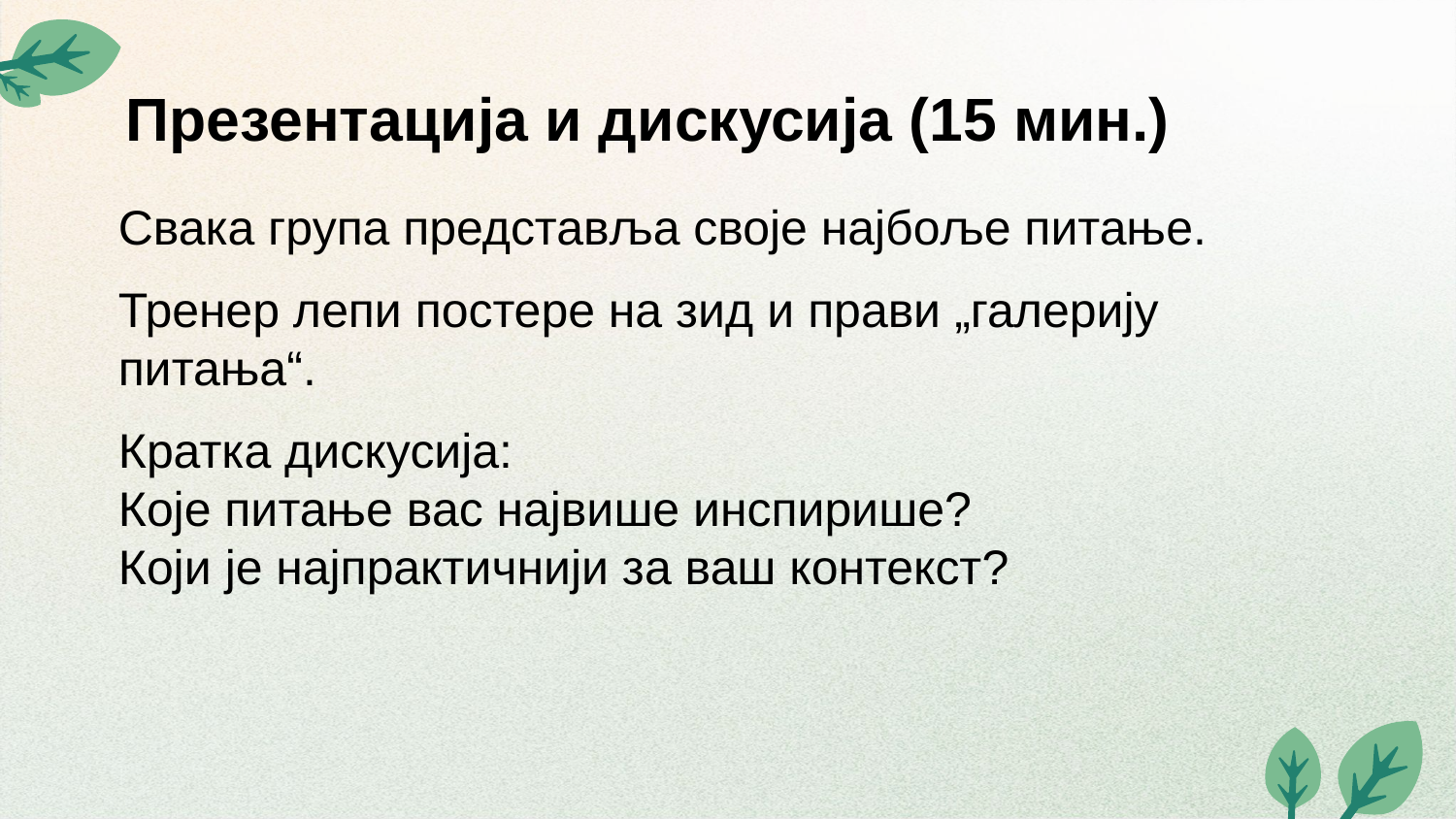

# Презентација и дискусија (15 мин.)
Свака група представља своје најбоље питање.

Тренер лепи постере на зид и прави „галерију питања“.

Кратка дискусија:
Које питање вас највише инспирише?
Који је најпрактичнији за ваш контекст?